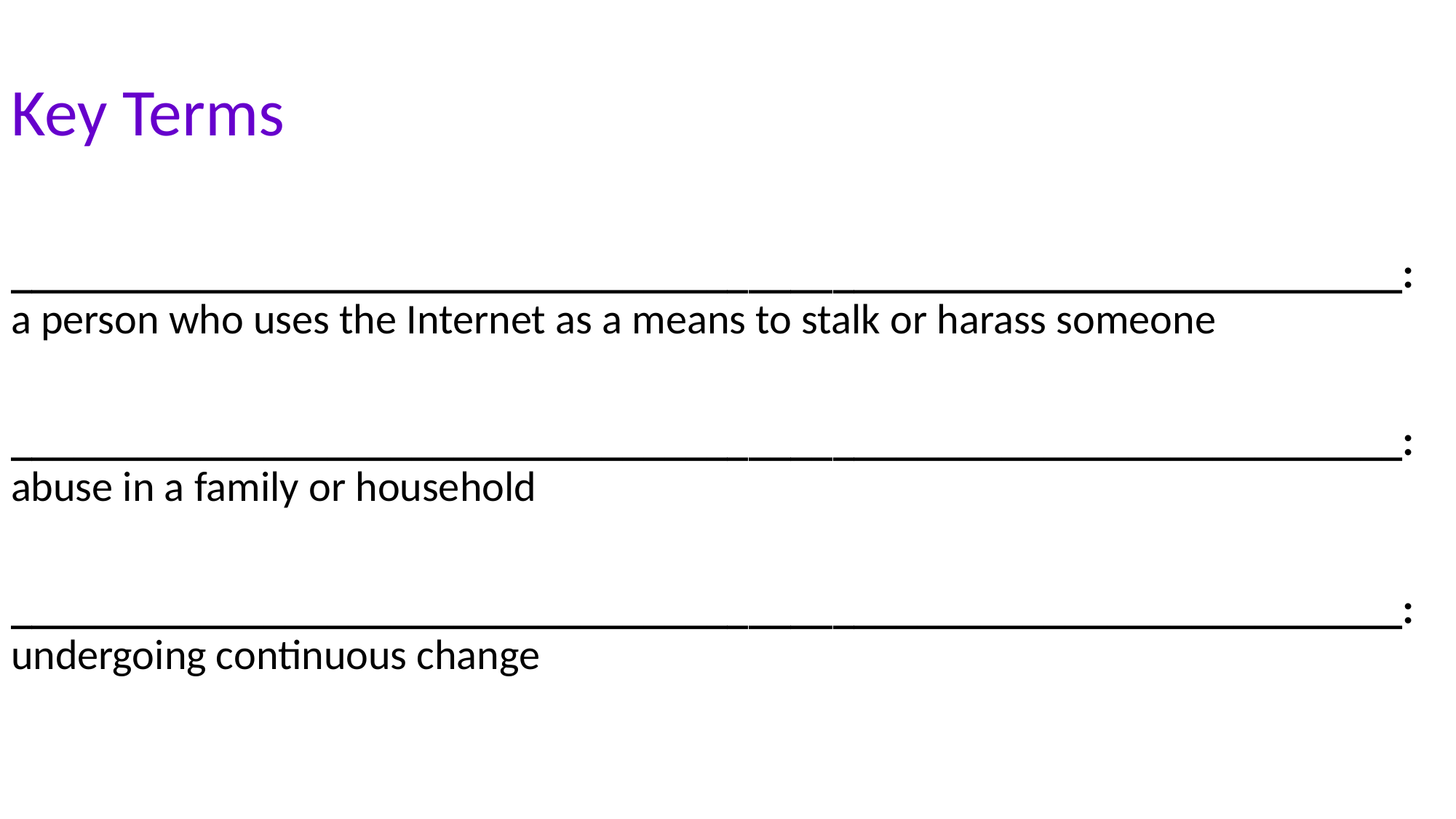

Key Terms
__________________________________________________________________: a person who uses the Internet as a means to stalk or harass someone

__________________________________________________________________: abuse in a family or household

__________________________________________________________________: undergoing continuous change